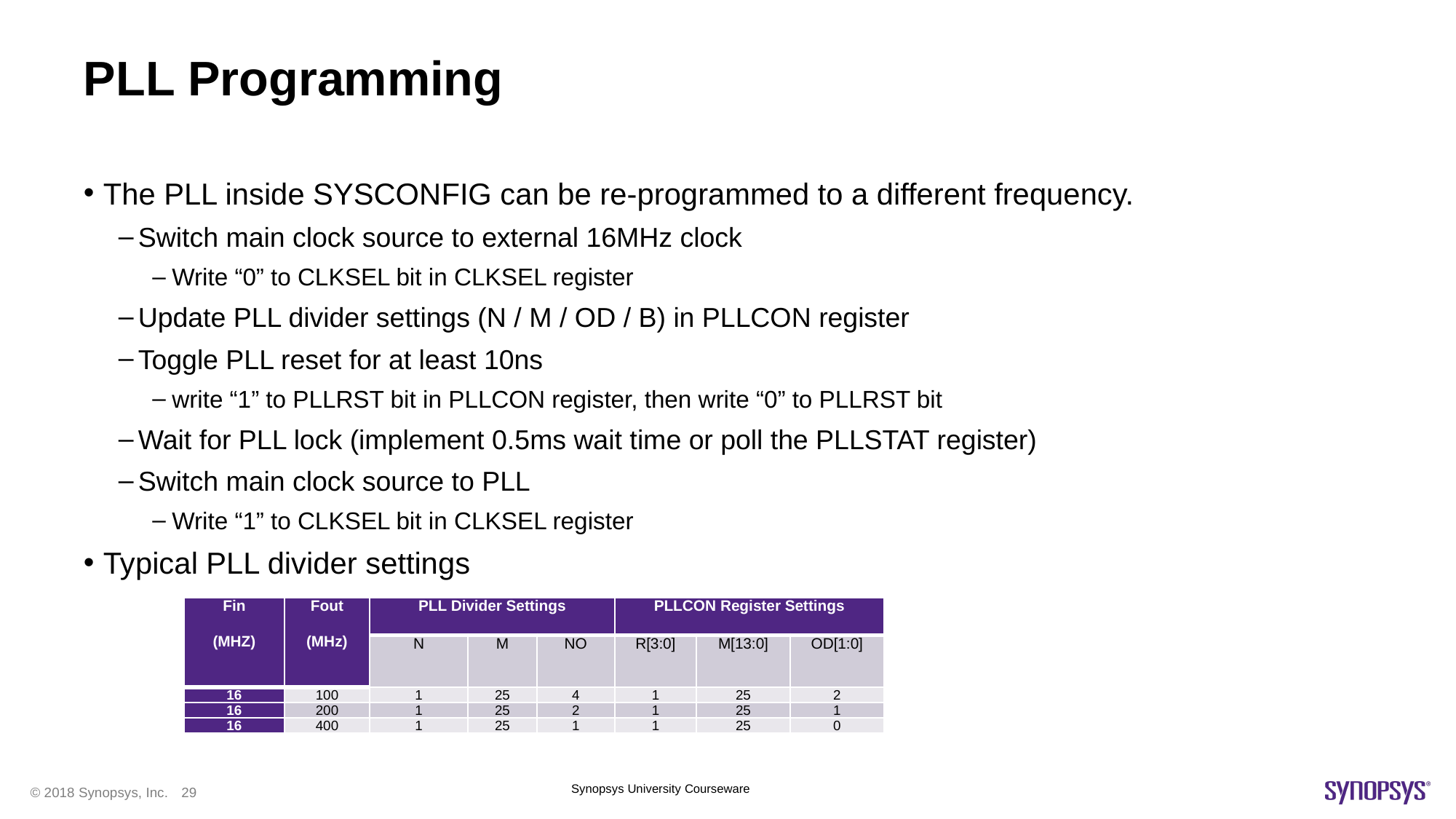

# PLL Programming
The PLL inside SYSCONFIG can be re-programmed to a different frequency.
Switch main clock source to external 16MHz clock
Write “0” to CLKSEL bit in CLKSEL register
Update PLL divider settings (N / M / OD / B) in PLLCON register
Toggle PLL reset for at least 10ns
write “1” to PLLRST bit in PLLCON register, then write “0” to PLLRST bit
Wait for PLL lock (implement 0.5ms wait time or poll the PLLSTAT register)
Switch main clock source to PLL
Write “1” to CLKSEL bit in CLKSEL register
Typical PLL divider settings
| Fin (MHZ) | Fout (MHz) | PLL Divider Settings |  |  | PLLCON Register Settings |  |  |
| --- | --- | --- | --- | --- | --- | --- | --- |
|  |  | N | M | NO | R[3:0] | M[13:0] | OD[1:0] |
| 16 | 100 | 1 | 25 | 4 | 1 | 25 | 2 |
| 16 | 200 | 1 | 25 | 2 | 1 | 25 | 1 |
| 16 | 400 | 1 | 25 | 1 | 1 | 25 | 0 |